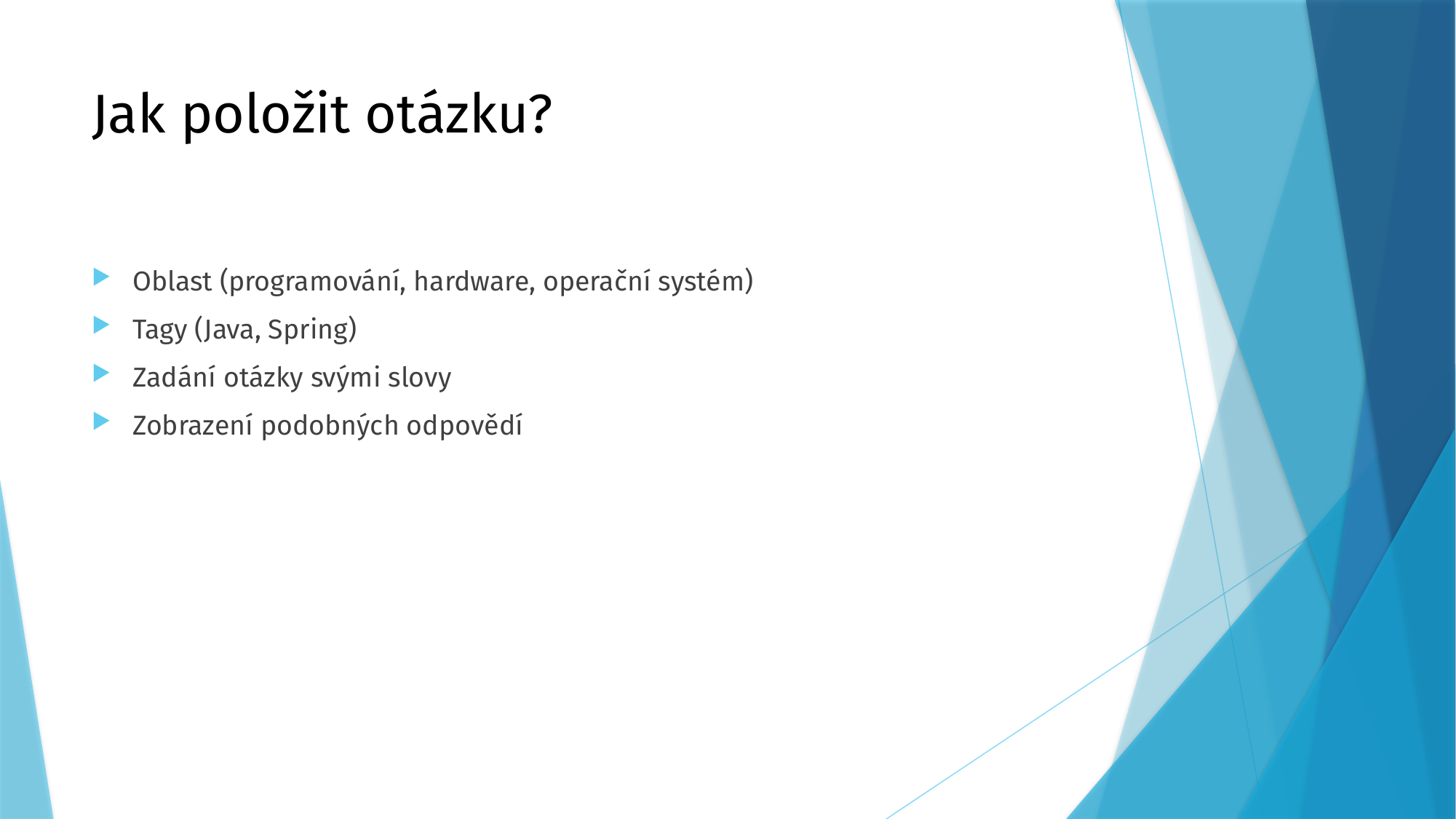

# Jak položit otázku?
Oblast (programování, hardware, operační systém)
Tagy (Java, Spring)
Zadání otázky svými slovy
Zobrazení podobných odpovědí